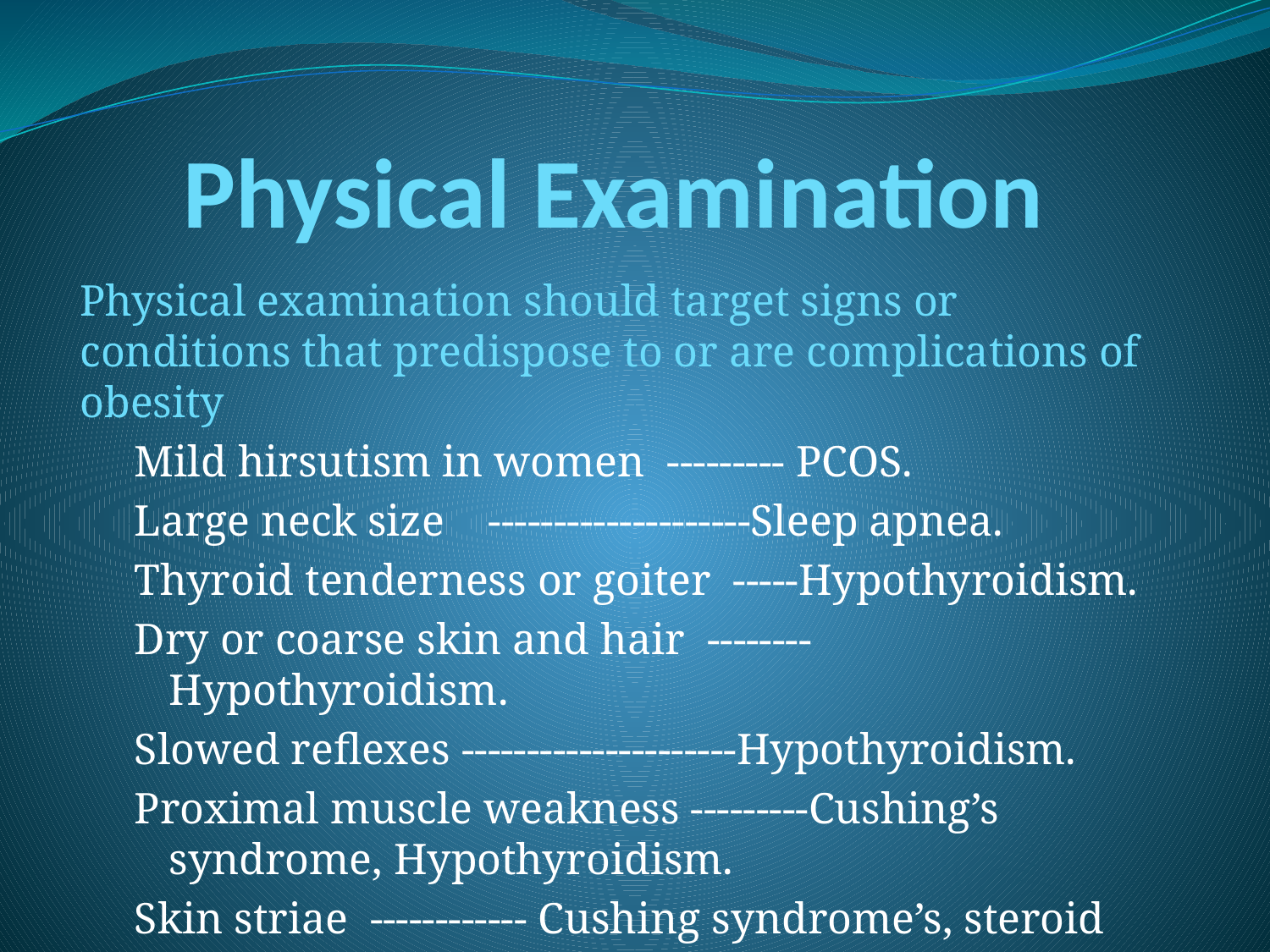

# Physical Examination
Physical examination should target signs or conditions that predispose to or are complications of obesity
Mild hirsutism in women  --------- PCOS.
Large neck size    --------------------Sleep apnea.
Thyroid tenderness or goiter  -----Hypothyroidism.
Dry or coarse skin and hair  --------Hypothyroidism.
Slowed reflexes ---------------------Hypothyroidism.
Proximal muscle weakness ---------Cushing’s syndrome, Hypothyroidism.
Skin striae  ------------ Cushing syndrome’s, steroid use.